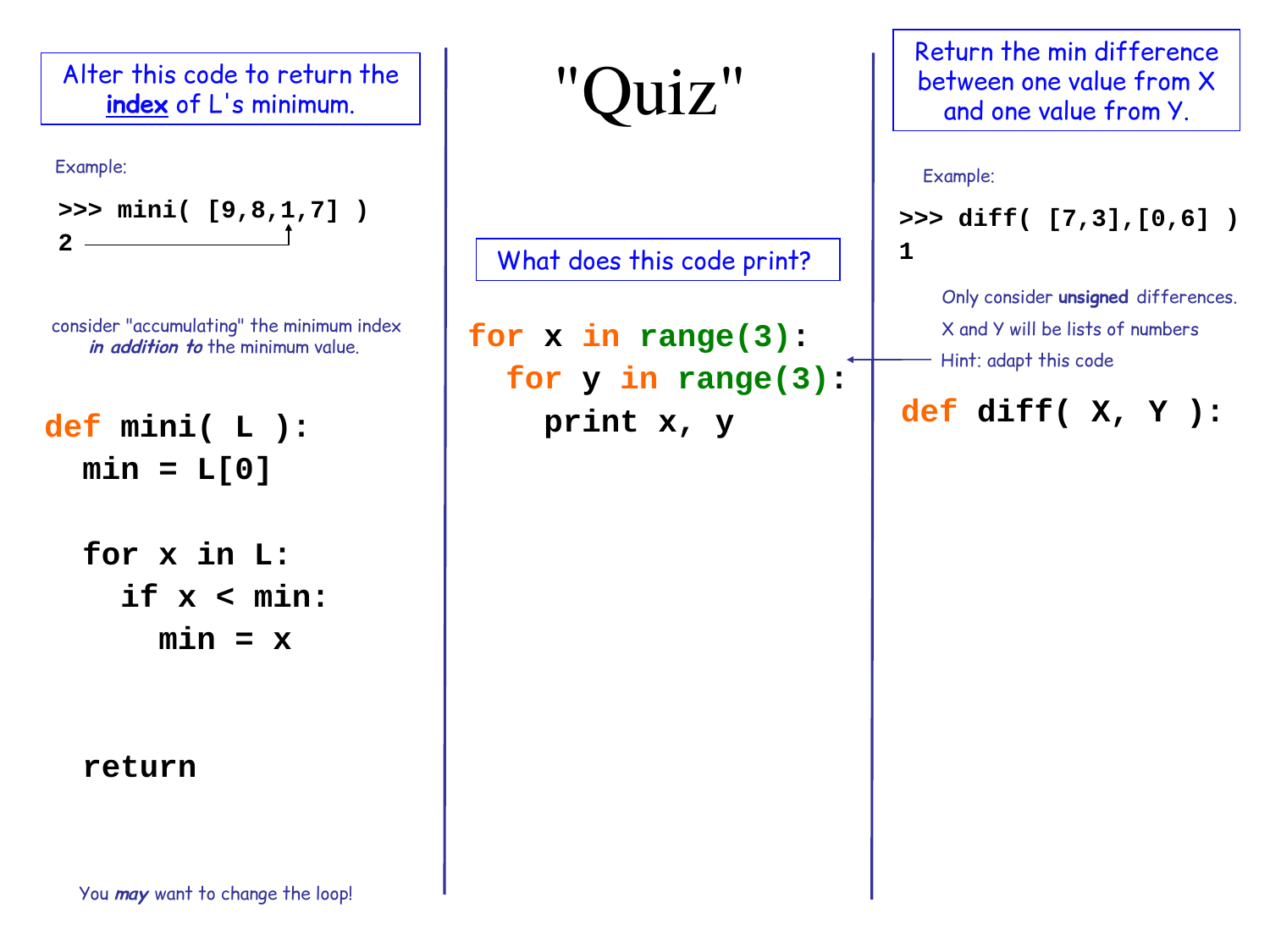

Return the min difference between one value from X and one value from Y.
"Quiz"

Alter this code to return the index of L's minimum.

Example:
Example:
>>> mini( [9,8,1,7] )
2

>>> diff( [7,3],[0,6] )
1

What does this code print?
Only consider unsigned differences.
consider "accumulating" the minimum index in addition to the minimum value.
X and Y will be lists of numbers
for x in range(3):
  for y in range(3):
    print x, y
Hint: adapt this code

def diff( X, Y ):
def mini( L ):
  min = L[0]

  for x in L:
    if x < min:
      min = x

  return
You may want to change the loop!